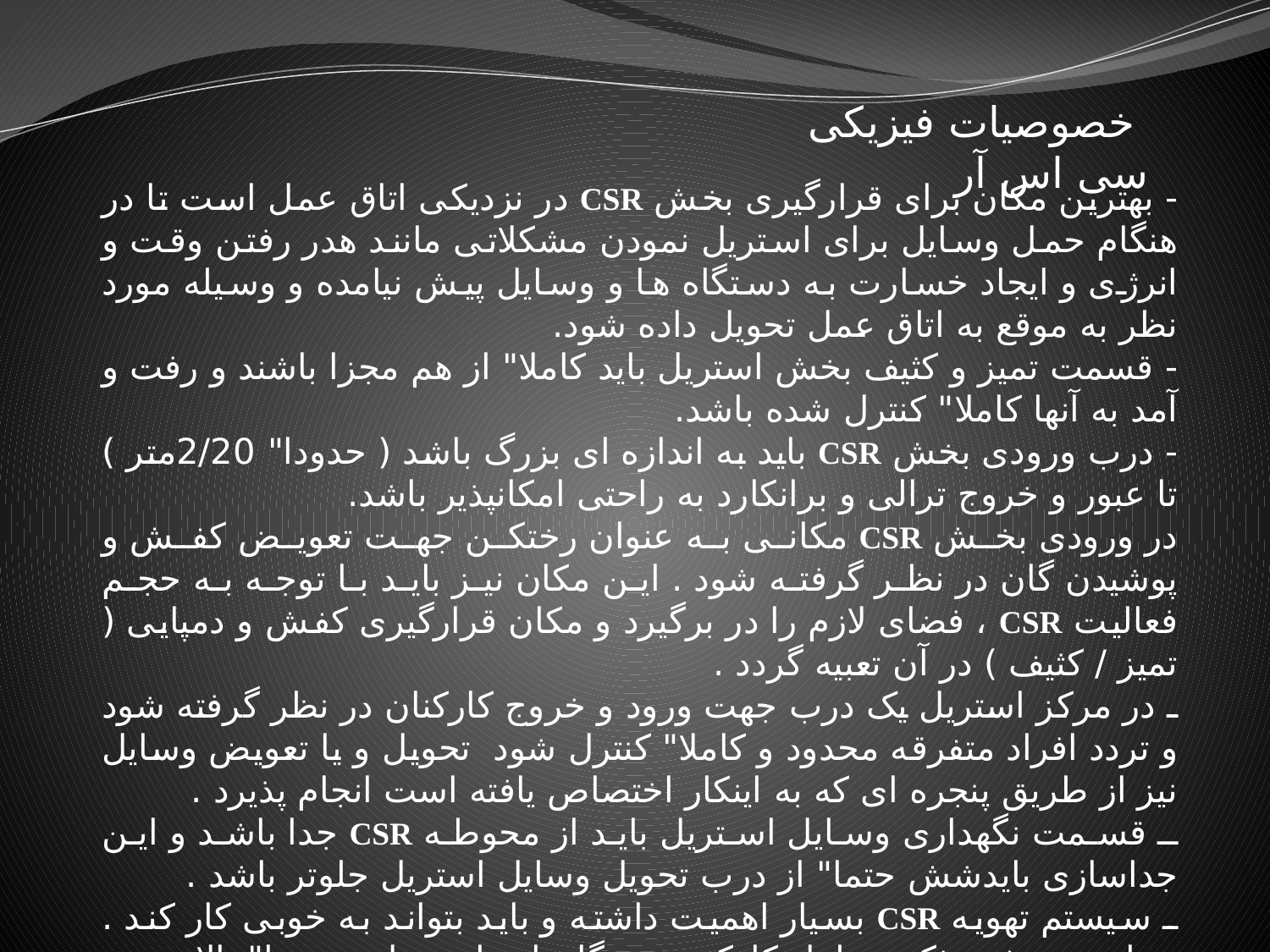

خصوصیات فیزیکی سی اس آر
- بهترین مکان برای قرارگیری بخش CSR در نزدیکی اتاق عمل است تا در هنگام حمل وسایل برای استریل نمودن مشکلاتی مانند هدر رفتن وقت و انرژی و ایجاد خسارت به دستگاه ها و وسایل پیش نیامده و وسیله مورد نظر به موقع به اتاق عمل تحویل داده شود.
- قسمت تمیز و کثیف بخش استریل باید کاملا" از هم مجزا باشند و رفت و آمد به آنها کاملا" کنترل شده باشد.
- درب ورودی بخش CSR باید به اندازه ای بزرگ باشد ( حدودا" 2/20متر ) تا عبور و خروج ترالی و برانکارد به راحتی امکانپذیر باشد.
در ورودی بخش CSR مکانی به عنوان رختکن جهت تعویض کفش و پوشیدن گان در نظر گرفته شود . این مکان نیز باید با توجه به حجم فعالیت CSR ، فضای لازم را در برگیرد و مکان قرارگیری کفش و دمپایی ( تمیز / کثیف ) در آن تعبیه گردد .
ـ در مرکز استریل یک درب جهت ورود و خروج کارکنان در نظر گرفته شود و تردد افراد متفرقه محدود و کاملا" کنترل شود  تحویل و یا تعویض وسایل نیز از طریق پنجره ای که به اینکار اختصاص یافته است انجام پذیرد .
ـ قسمت نگهداری وسایل استریل باید از محوطه CSR جدا باشد و این جداسازی بایدشش حتما" از درب تحویل وسایل استریل جلوتر باشد .
ـ سیستم تهویه CSR بسیار اهمیت داشته و باید بتواند به خوبی کار کند . دما در بخش مذکور بدلیل کارکرد دستگاههای استریل عموما" بالاست . بنابراین باید با استفاده از تهویه مناسب بتوان آنرا در 27 تا 37 درجه سانتیگراد نگهداشت.